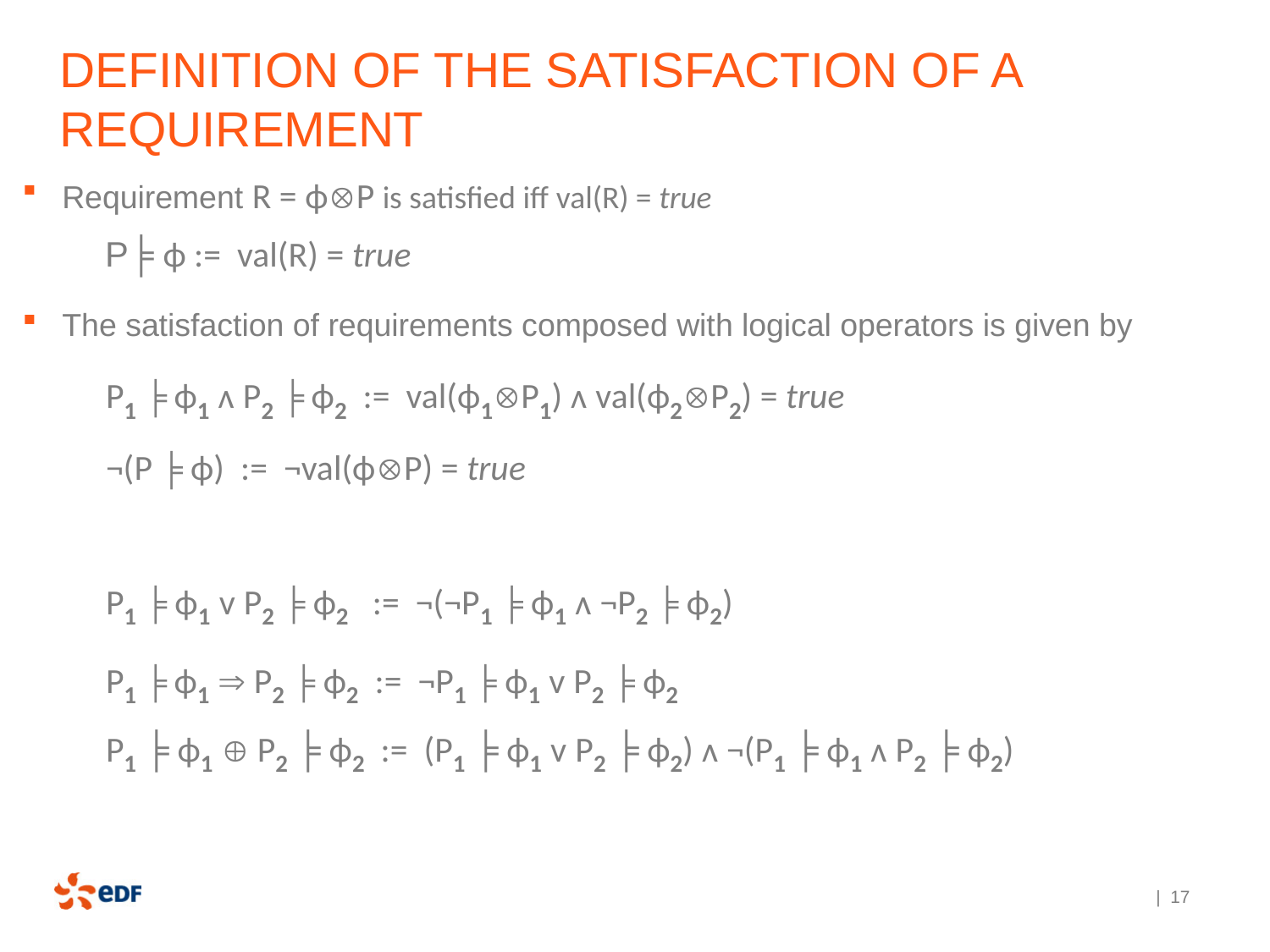

# Definition of the satisfaction of a requirement
Requirement R = ϕ⊗P is satisfied iff val(R) = true
P╞ ϕ :=  val(R) = true
The satisfaction of requirements composed with logical operators is given by
P1 ╞ ϕ1 ᴧ P2 ╞ ϕ2  :=  val(ϕ1⊗P1) ᴧ val(ϕ2⊗P2) = true
¬(P ╞ ϕ)  :=  ¬val(ϕ⊗P) = true

P1 ╞ ϕ1 ᴠ P2 ╞ ϕ2   :=  ¬(¬P1 ╞ ϕ1 ᴧ ¬P2 ╞ ϕ2)
P1 ╞ ϕ1 ⇒ P2 ╞ ϕ2  :=  ¬P1 ╞ ϕ1 ᴠ P2 ╞ ϕ2
P1 ╞ ϕ1 ⊕ P2 ╞ ϕ2  :=  (P1 ╞ ϕ1 ᴠ P2 ╞ ϕ2) ᴧ ¬(P1 ╞ ϕ1 ᴧ P2 ╞ ϕ2)